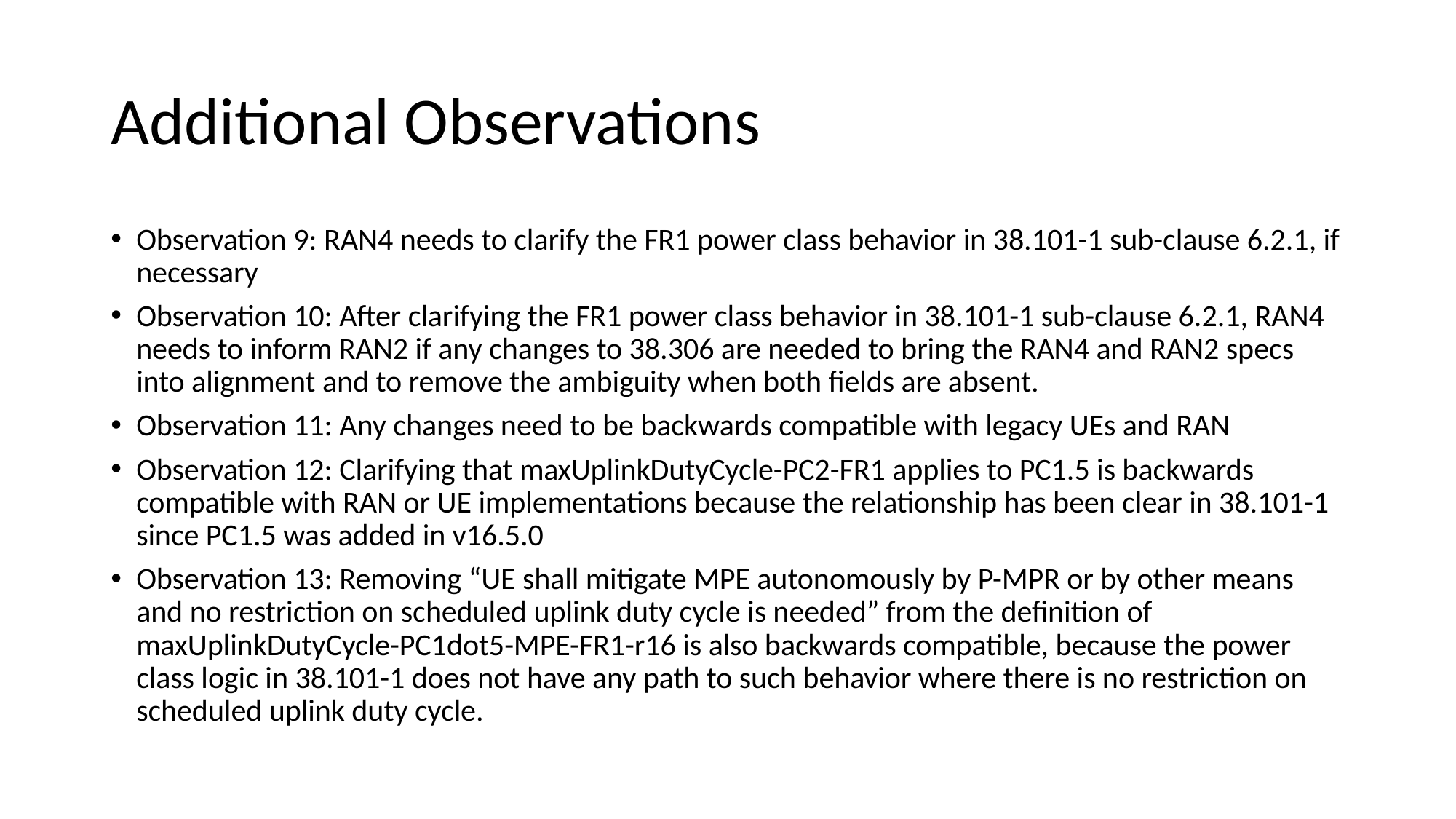

# Additional Observations
Observation 9: RAN4 needs to clarify the FR1 power class behavior in 38.101-1 sub-clause 6.2.1, if necessary
Observation 10: After clarifying the FR1 power class behavior in 38.101-1 sub-clause 6.2.1, RAN4 needs to inform RAN2 if any changes to 38.306 are needed to bring the RAN4 and RAN2 specs into alignment and to remove the ambiguity when both fields are absent.
Observation 11: Any changes need to be backwards compatible with legacy UEs and RAN
Observation 12: Clarifying that maxUplinkDutyCycle-PC2-FR1 applies to PC1.5 is backwards compatible with RAN or UE implementations because the relationship has been clear in 38.101-1 since PC1.5 was added in v16.5.0
Observation 13: Removing “UE shall mitigate MPE autonomously by P-MPR or by other means and no restriction on scheduled uplink duty cycle is needed” from the definition of maxUplinkDutyCycle-PC1dot5-MPE-FR1-r16 is also backwards compatible, because the power class logic in 38.101-1 does not have any path to such behavior where there is no restriction on scheduled uplink duty cycle.